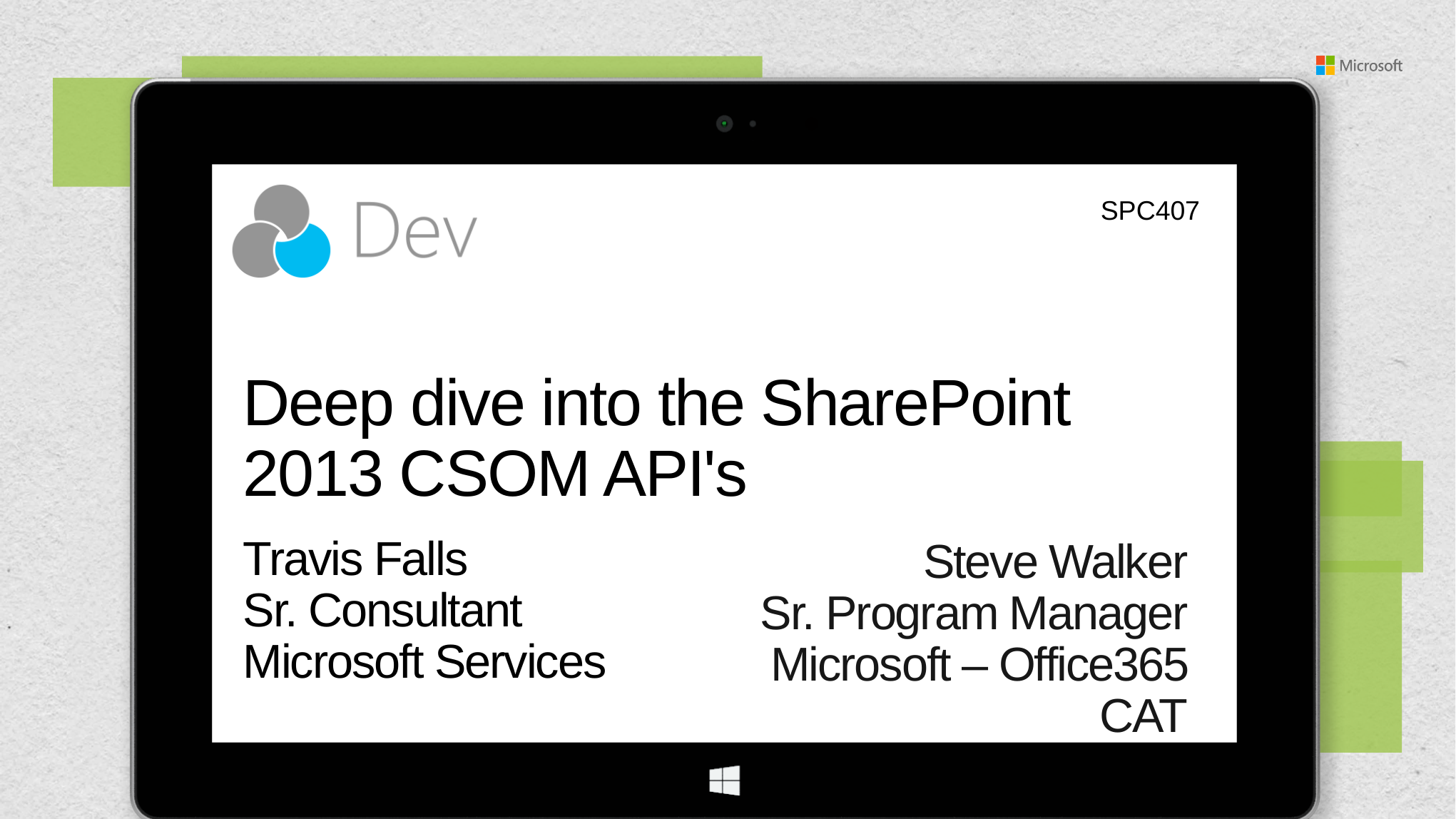

SPC407
# Deep dive into the SharePoint 2013 CSOM API's
Travis Falls
Sr. Consultant
Microsoft Services
Steve Walker
Sr. Program Manager
Microsoft – Office365 CAT